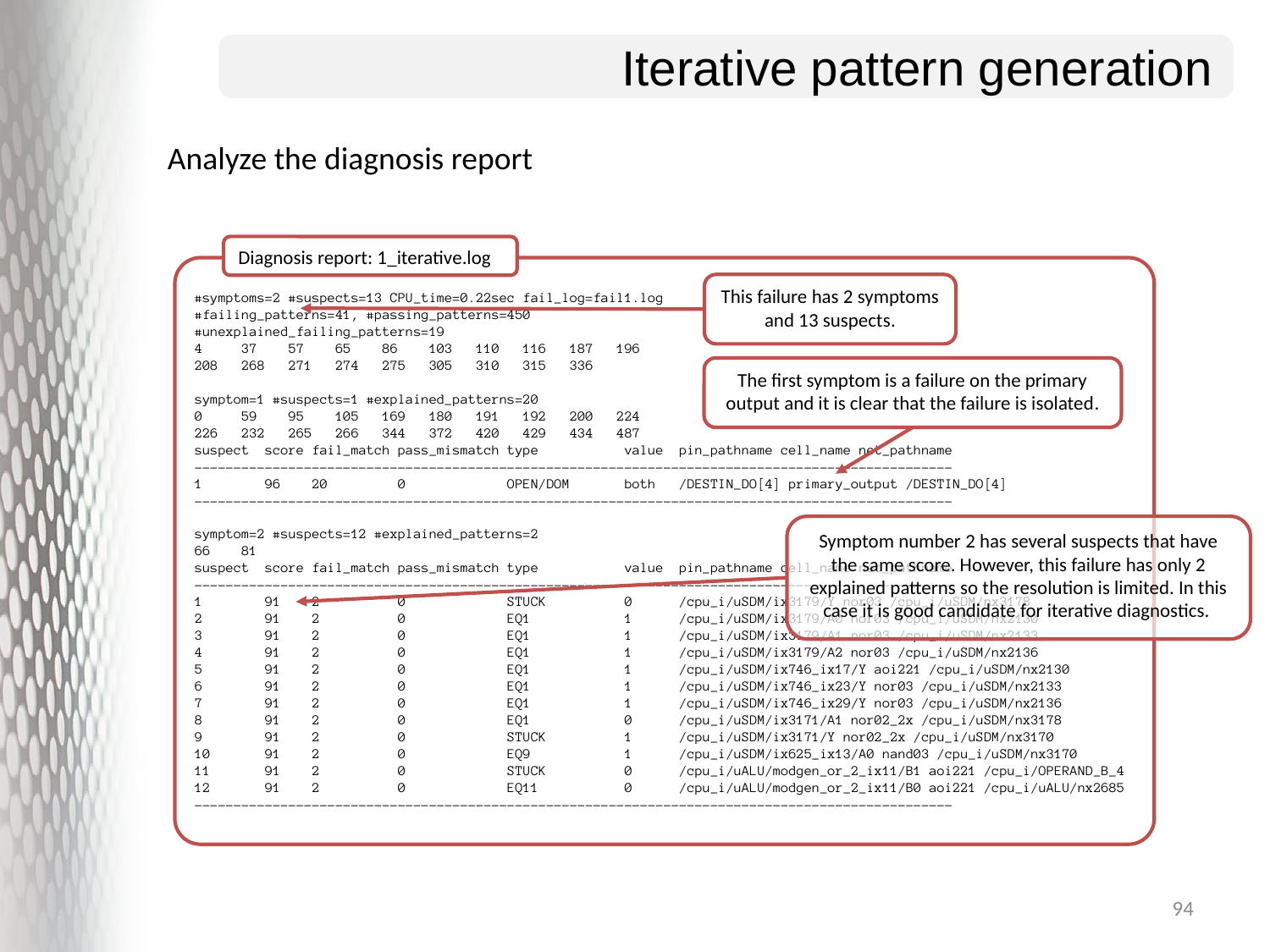

# Iterative pattern generation
Analyze the diagnosis report
Diagnosis report: 1_iterative.log

#symptoms=2 #suspects=13 CPU_time=0.22sec fail_log=fail1.log
#failing_patterns=41, #passing_patterns=450
#unexplained_failing_patterns=19
4     37    57    65    86    103   110   116   187   196
208   268   271   274   275   305   310   315   336

symptom=1 #suspects=1 #explained_patterns=20
0     59    95    105   169   180   191   192   200   224
226   232   265   266   344   372   420   429   434   487
suspect  score fail_match pass_mismatch type           value  pin_pathname cell_name net_pathname
-------------------------------------------------------------------------------------------------
1        96    20         0             OPEN/DOM       both   /DESTIN_DO[4] primary_output /DESTIN_DO[4]
-------------------------------------------------------------------------------------------------

symptom=2 #suspects=12 #explained_patterns=2
66    81
suspect  score fail_match pass_mismatch type           value  pin_pathname cell_name net_pathname
-------------------------------------------------------------------------------------------------
1        91    2          0             STUCK          0      /cpu_i/uSDM/ix3179/Y nor03 /cpu_i/uSDM/nx3178
2        91    2          0             EQ1            1      /cpu_i/uSDM/ix3179/A0 nor03 /cpu_i/uSDM/nx2130
3        91    2          0             EQ1            1      /cpu_i/uSDM/ix3179/A1 nor03 /cpu_i/uSDM/nx2133
4        91    2          0             EQ1            1      /cpu_i/uSDM/ix3179/A2 nor03 /cpu_i/uSDM/nx2136
5        91    2          0             EQ1            1      /cpu_i/uSDM/ix746_ix17/Y aoi221 /cpu_i/uSDM/nx2130
6        91    2          0             EQ1            1      /cpu_i/uSDM/ix746_ix23/Y nor03 /cpu_i/uSDM/nx2133
7        91    2          0             EQ1            1      /cpu_i/uSDM/ix746_ix29/Y nor03 /cpu_i/uSDM/nx2136
8        91    2          0             EQ1            0      /cpu_i/uSDM/ix3171/A1 nor02_2x /cpu_i/uSDM/nx3178
9        91    2          0             STUCK          1      /cpu_i/uSDM/ix3171/Y nor02_2x /cpu_i/uSDM/nx3170
10       91    2          0             EQ9            1      /cpu_i/uSDM/ix625_ix13/A0 nand03 /cpu_i/uSDM/nx3170
11       91    2          0             STUCK          0      /cpu_i/uALU/modgen_or_2_ix11/B1 aoi221 /cpu_i/OPERAND_B_4
12       91    2          0             EQ11           0      /cpu_i/uALU/modgen_or_2_ix11/B0 aoi221 /cpu_i/uALU/nx2685
-------------------------------------------------------------------------------------------------
This failure has 2 symptoms and 13 suspects.
The first symptom is a failure on the primary output and it is clear that the failure is isolated.
Symptom number 2 has several suspects that have the same score. However, this failure has only 2 explained patterns so the resolution is limited. In this case it is good candidate for iterative diagnostics.
94